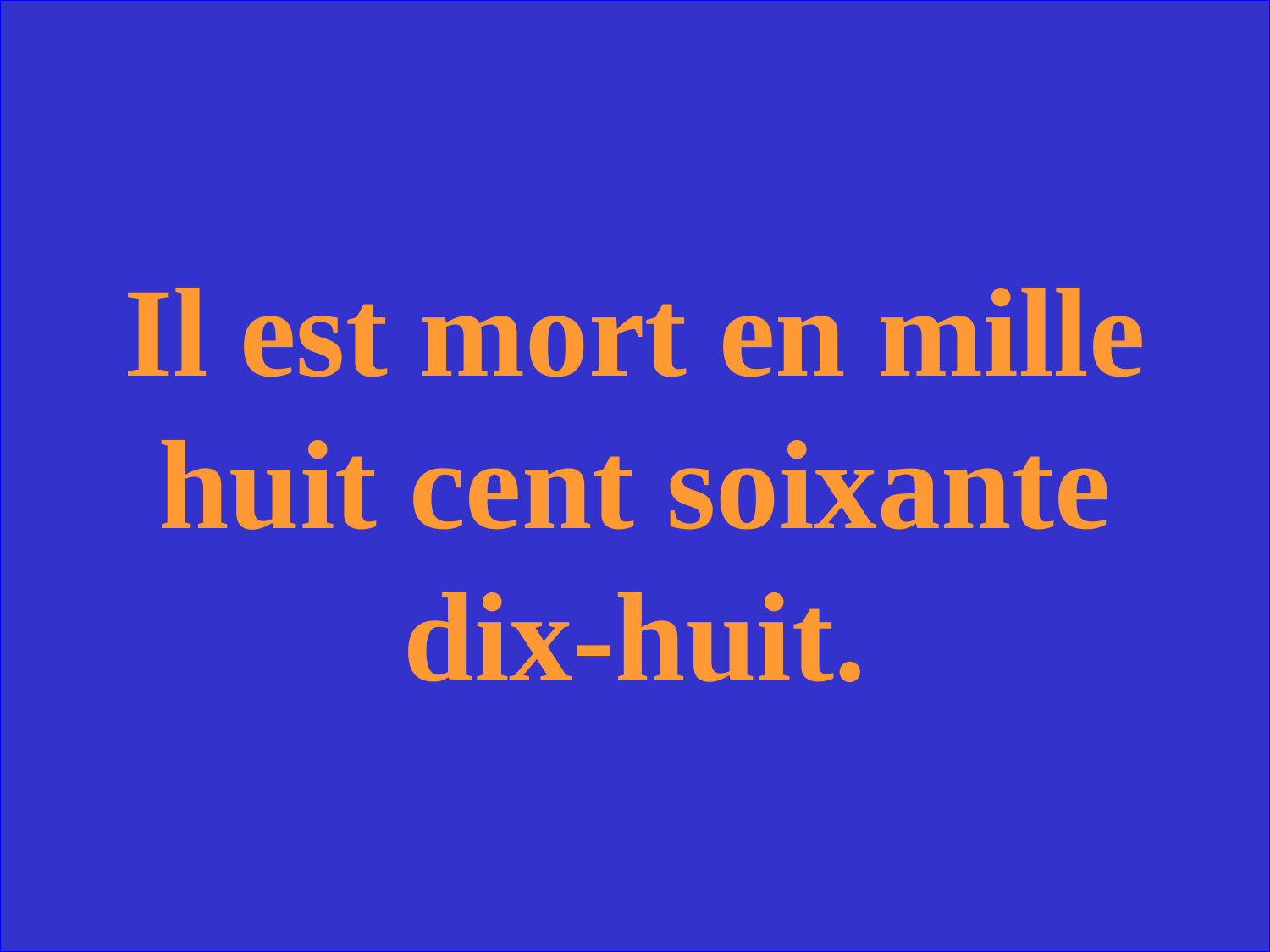

Il est mort en mille huit cent soixante dix-huit.